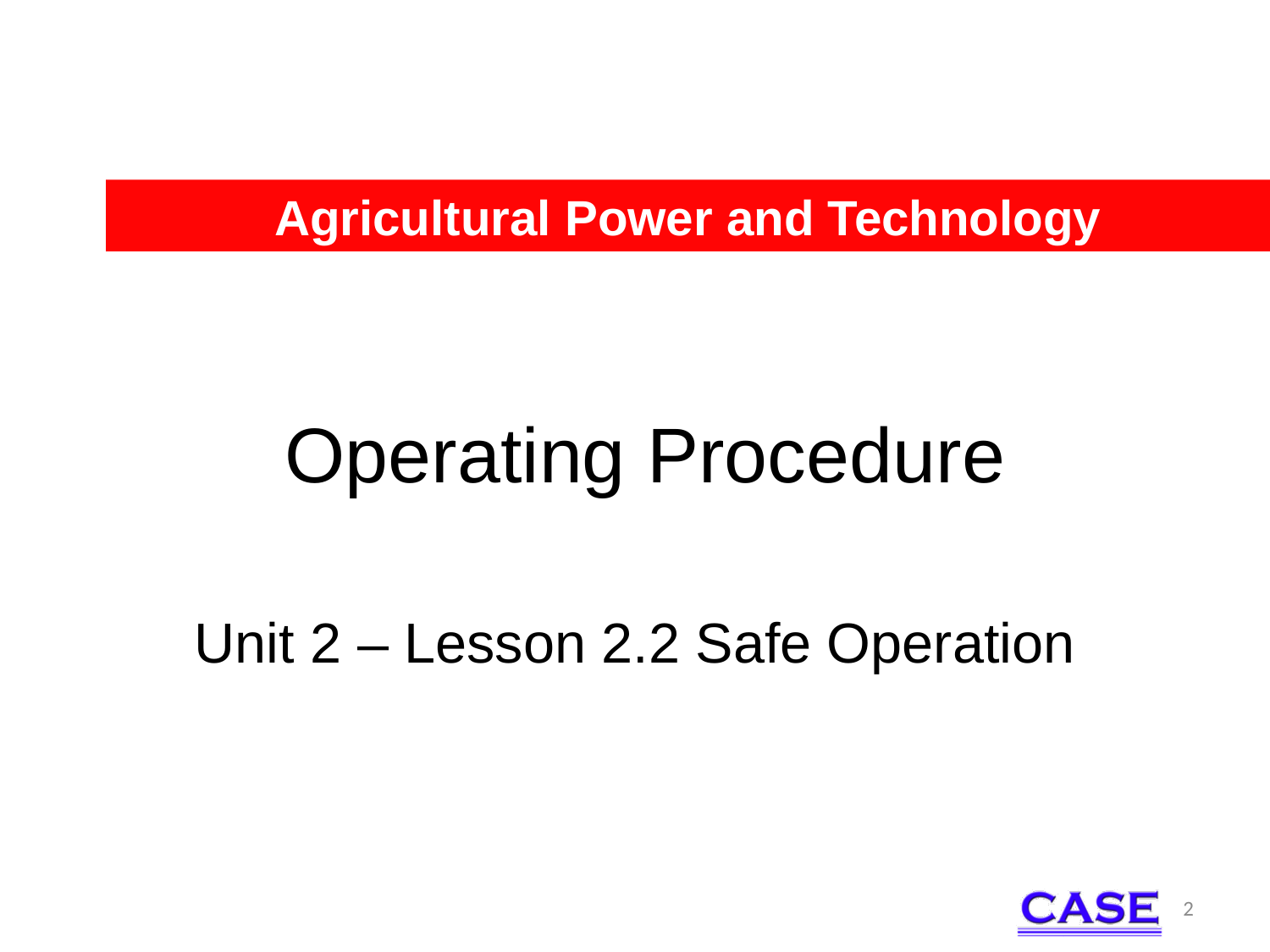

Agricultural Power and Technology
# Operating Procedure
Unit 2 – Lesson 2.2 Safe Operation
2